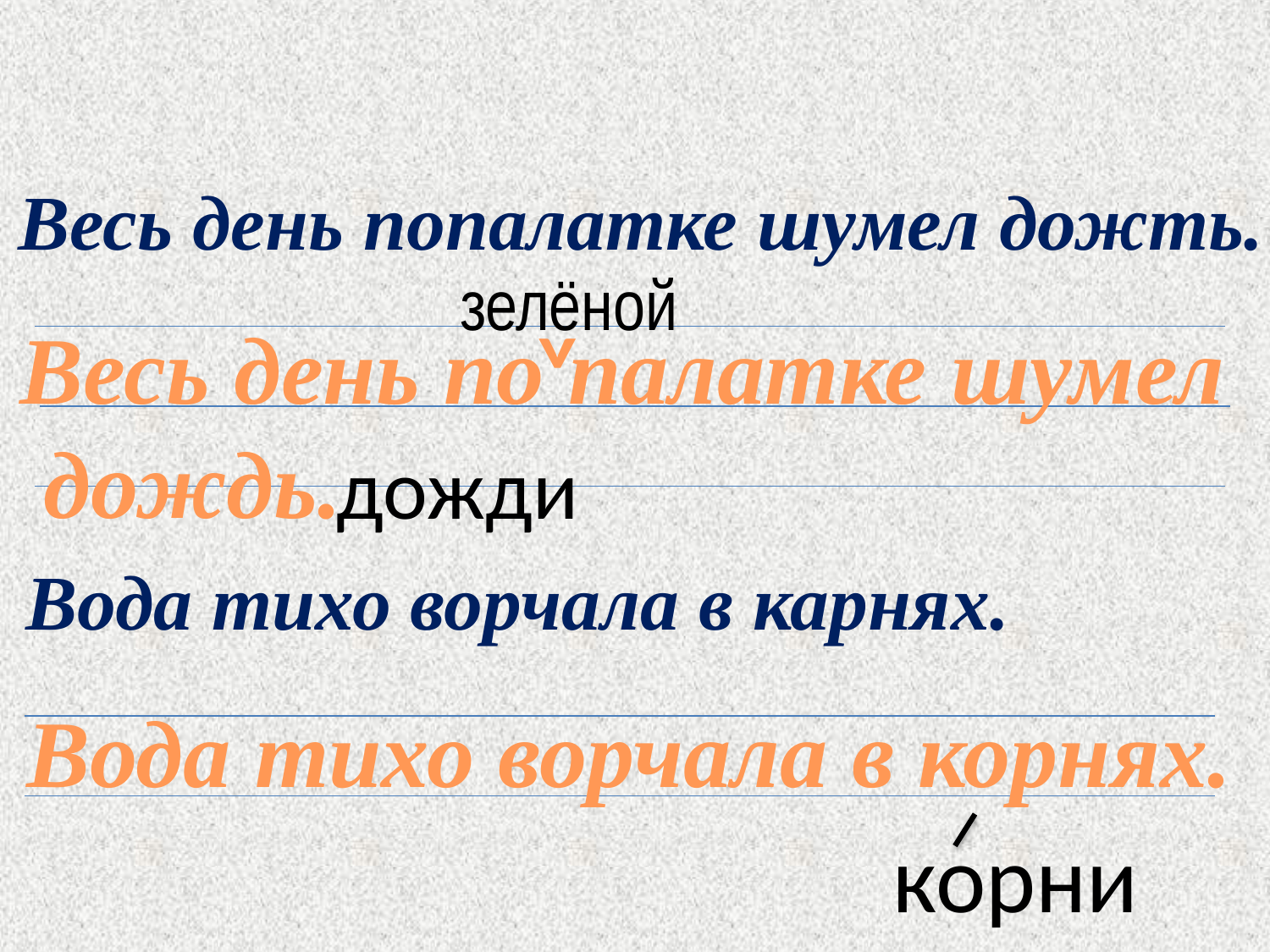

Весь день попалатке шумел дожть.
зелёной
Весь день по палатке шумел  дождь.
˅
дожди
Вода тихо ворчала в карнях.
Вода тихо ворчала в корнях.
корни